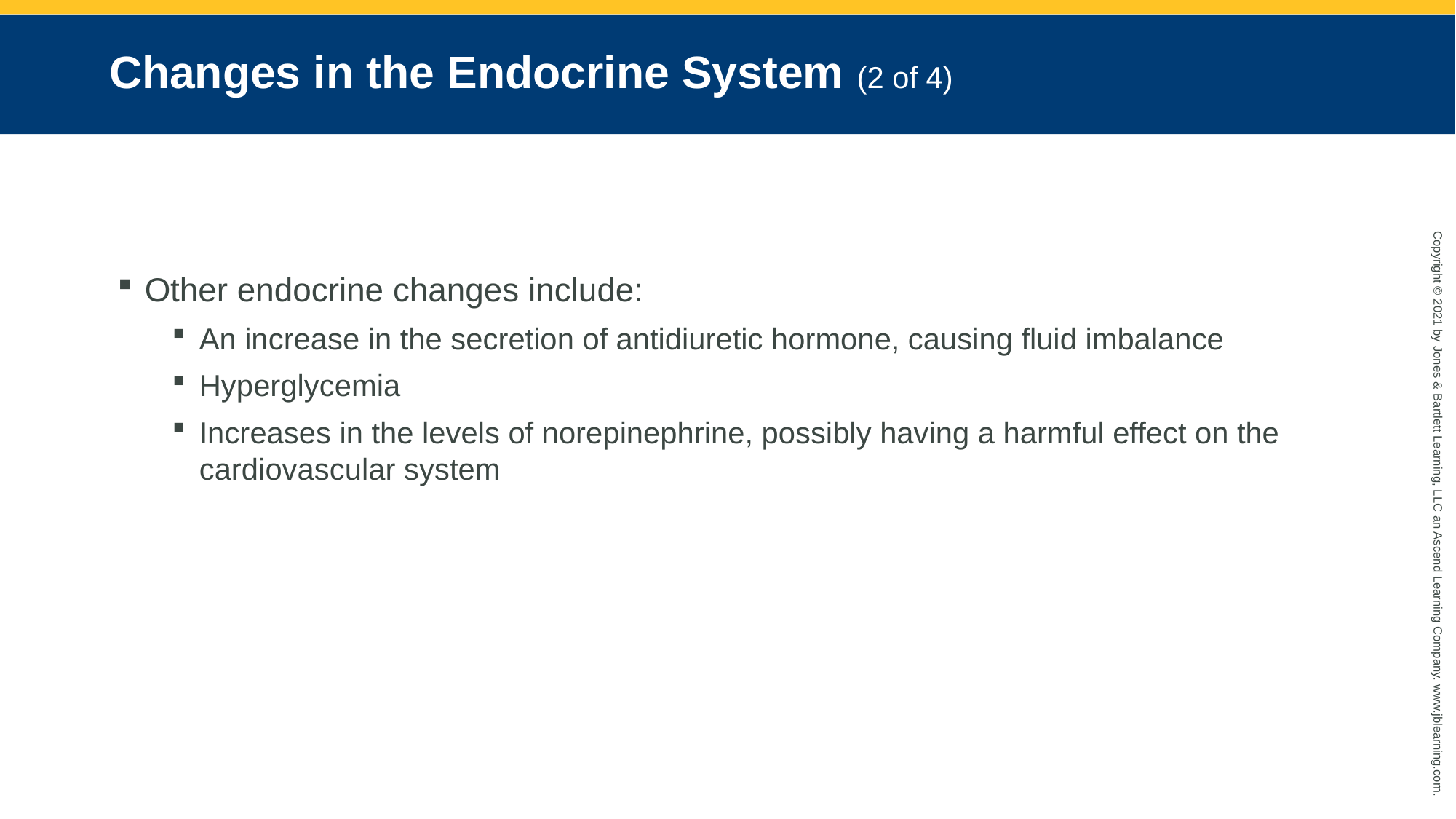

# Changes in the Endocrine System (2 of 4)
Other endocrine changes include:
An increase in the secretion of antidiuretic hormone, causing fluid imbalance
Hyperglycemia
Increases in the levels of norepinephrine, possibly having a harmful effect on the cardiovascular system